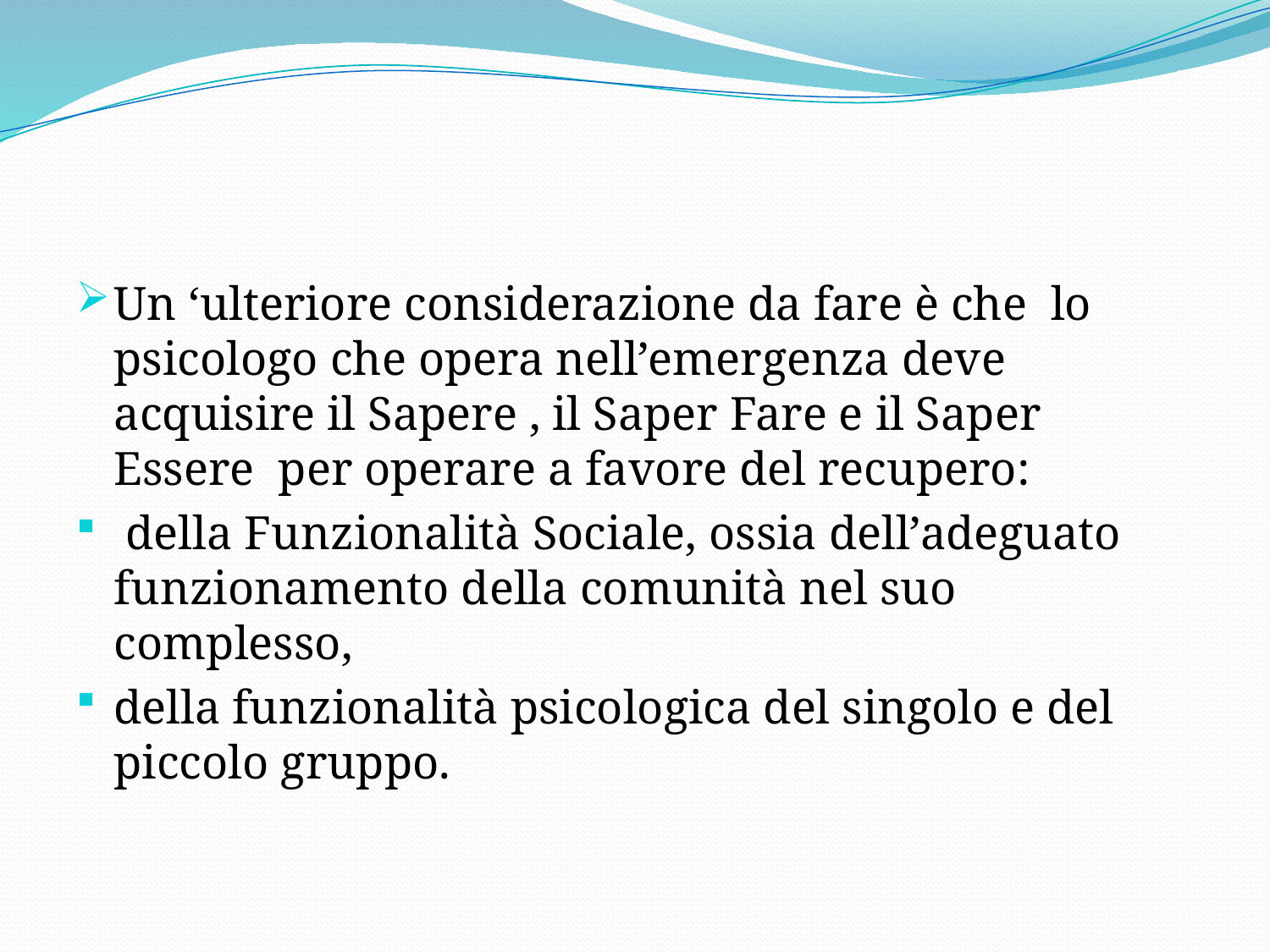

#
Un ‘ulteriore considerazione da fare è che  lo psicologo che opera nell’emergenza deve acquisire il Sapere , il Saper Fare e il Saper Essere  per operare a favore del recupero:
 della Funzionalità Sociale, ossia dell’adeguato funzionamento della comunità nel suo complesso,
della funzionalità psicologica del singolo e del piccolo gruppo.